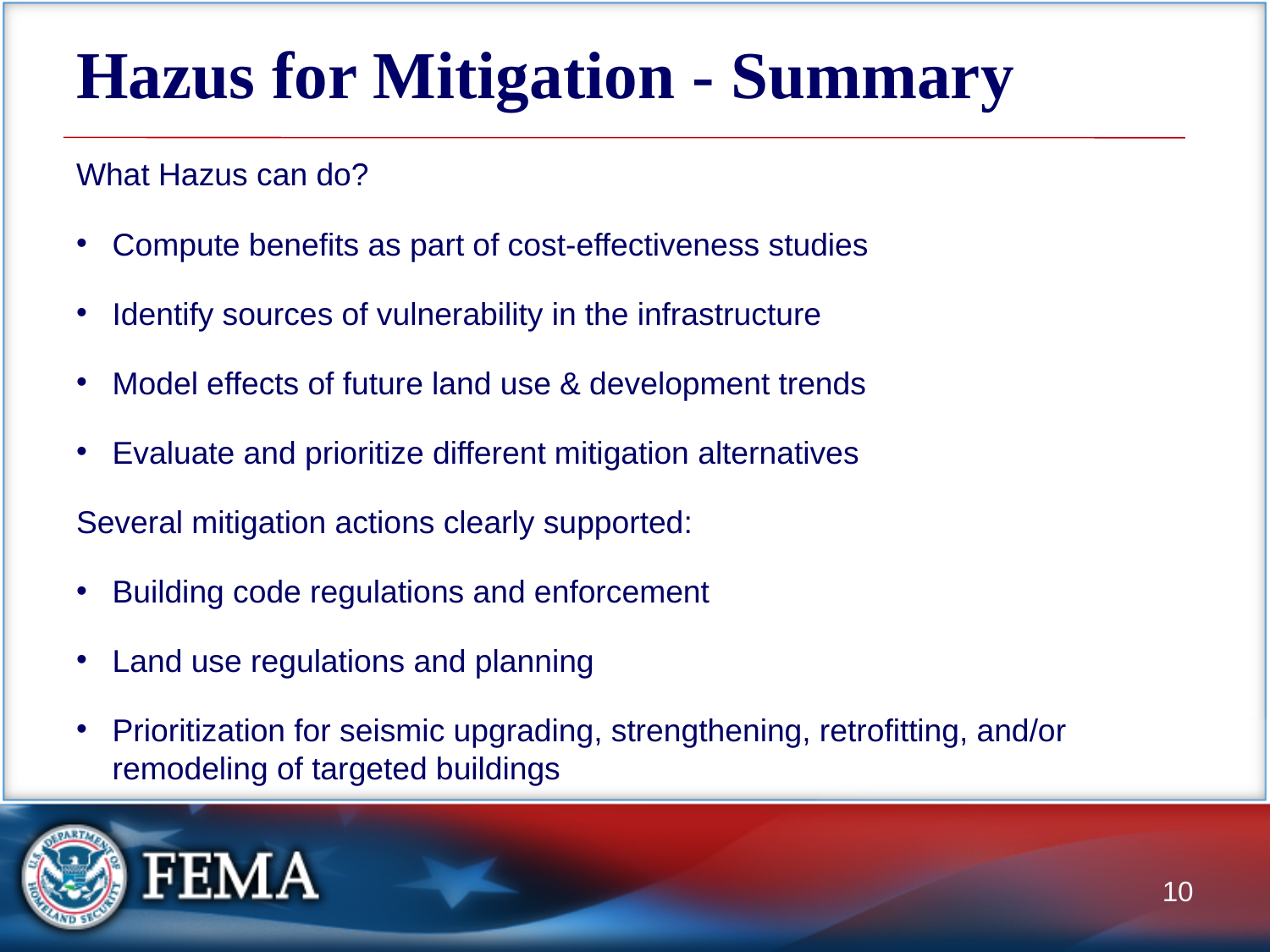

# Hazus for Mitigation - Summary
What Hazus can do?
Compute benefits as part of cost-effectiveness studies
Identify sources of vulnerability in the infrastructure
Model effects of future land use & development trends
Evaluate and prioritize different mitigation alternatives
Several mitigation actions clearly supported:
Building code regulations and enforcement
Land use regulations and planning
Prioritization for seismic upgrading, strengthening, retrofitting, and/or remodeling of targeted buildings
10